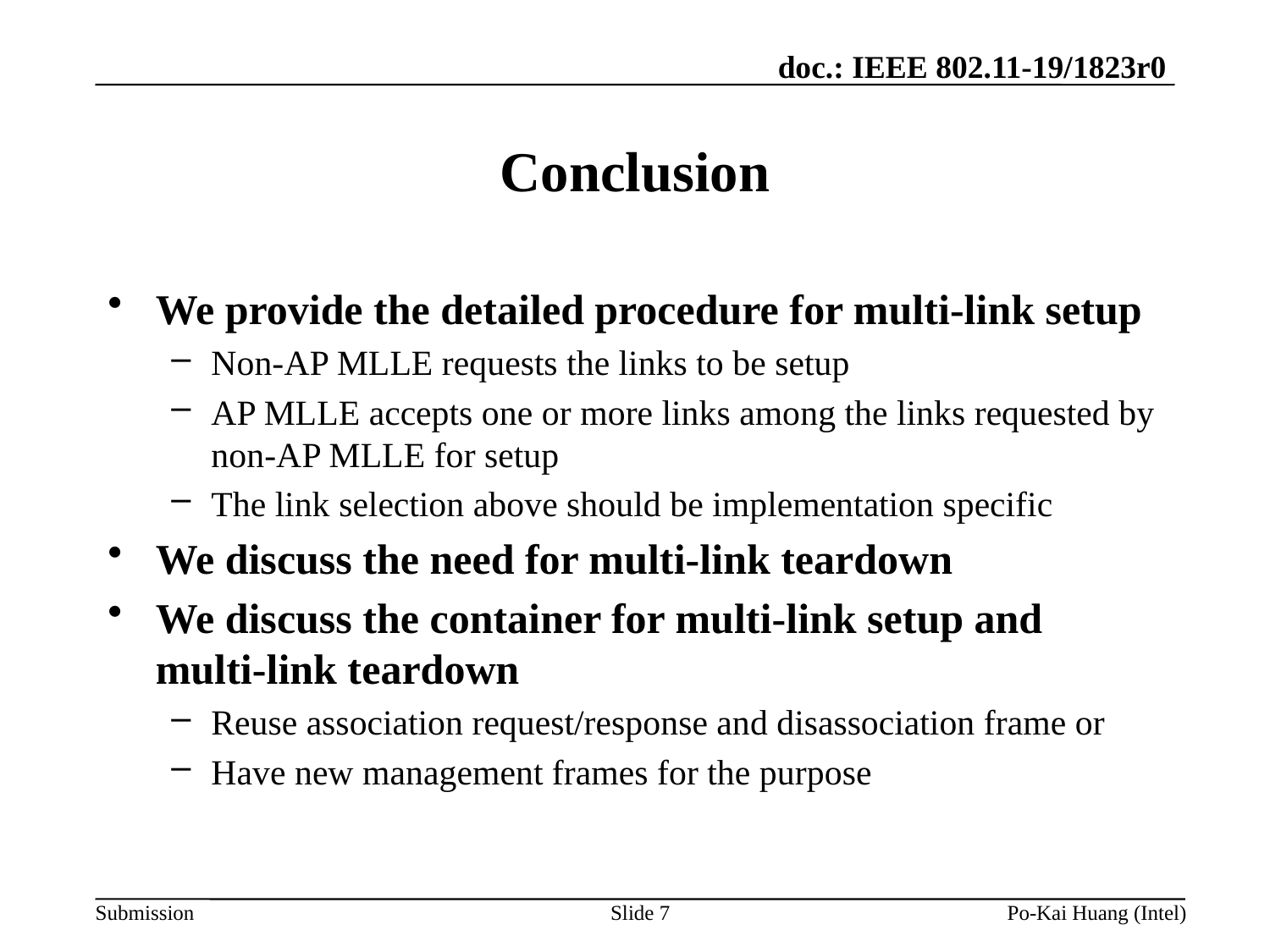

# Conclusion
We provide the detailed procedure for multi-link setup
Non-AP MLLE requests the links to be setup
AP MLLE accepts one or more links among the links requested by non-AP MLLE for setup
The link selection above should be implementation specific
We discuss the need for multi-link teardown
We discuss the container for multi-link setup and multi-link teardown
Reuse association request/response and disassociation frame or
Have new management frames for the purpose

Slide 7
Po-Kai Huang (Intel)